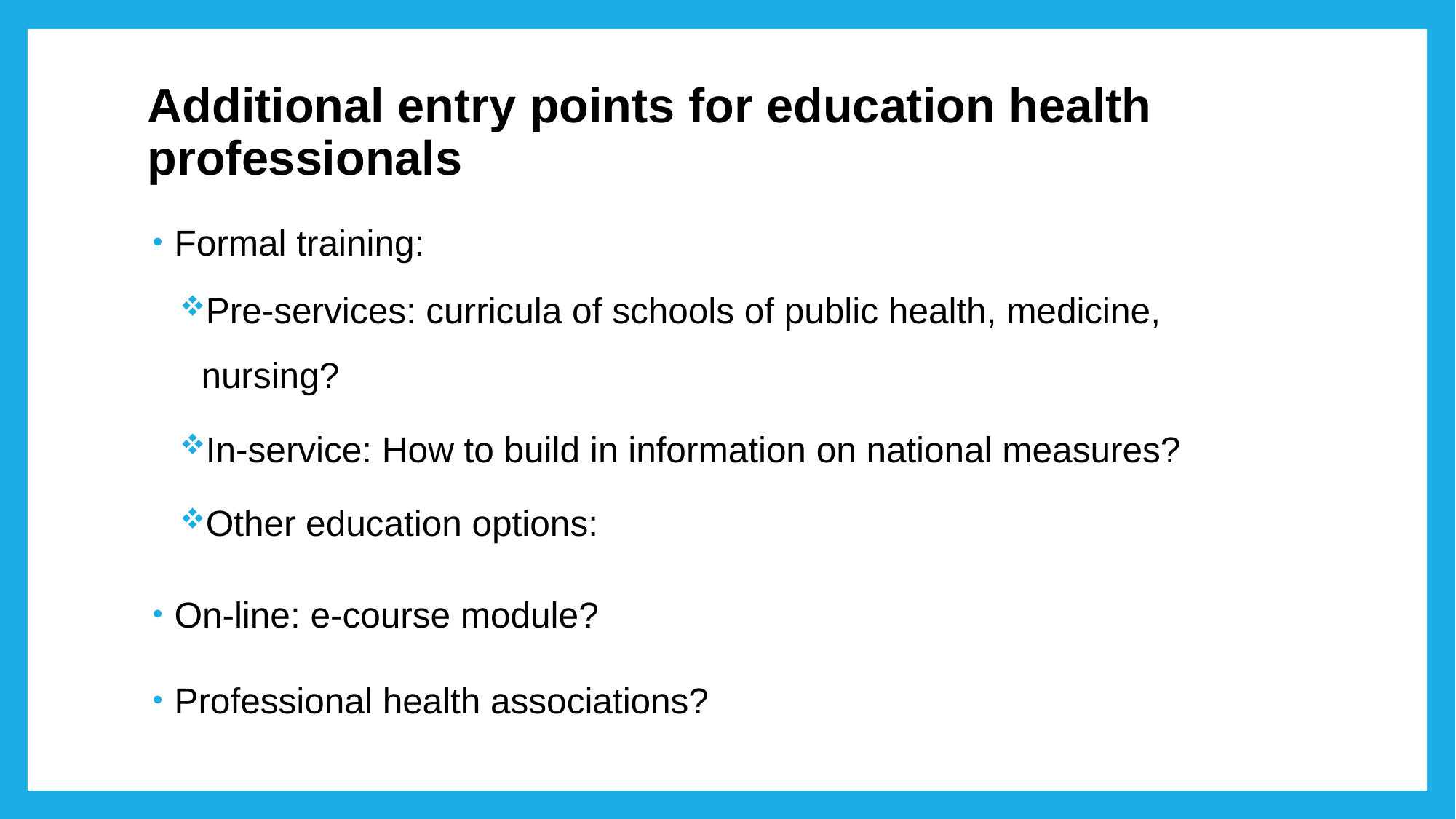

# Additional entry points for education health professionals
Formal training:
Pre-services: curricula of schools of public health, medicine, nursing?
In-service: How to build in information on national measures?
Other education options:
On-line: e-course module?
Professional health associations?